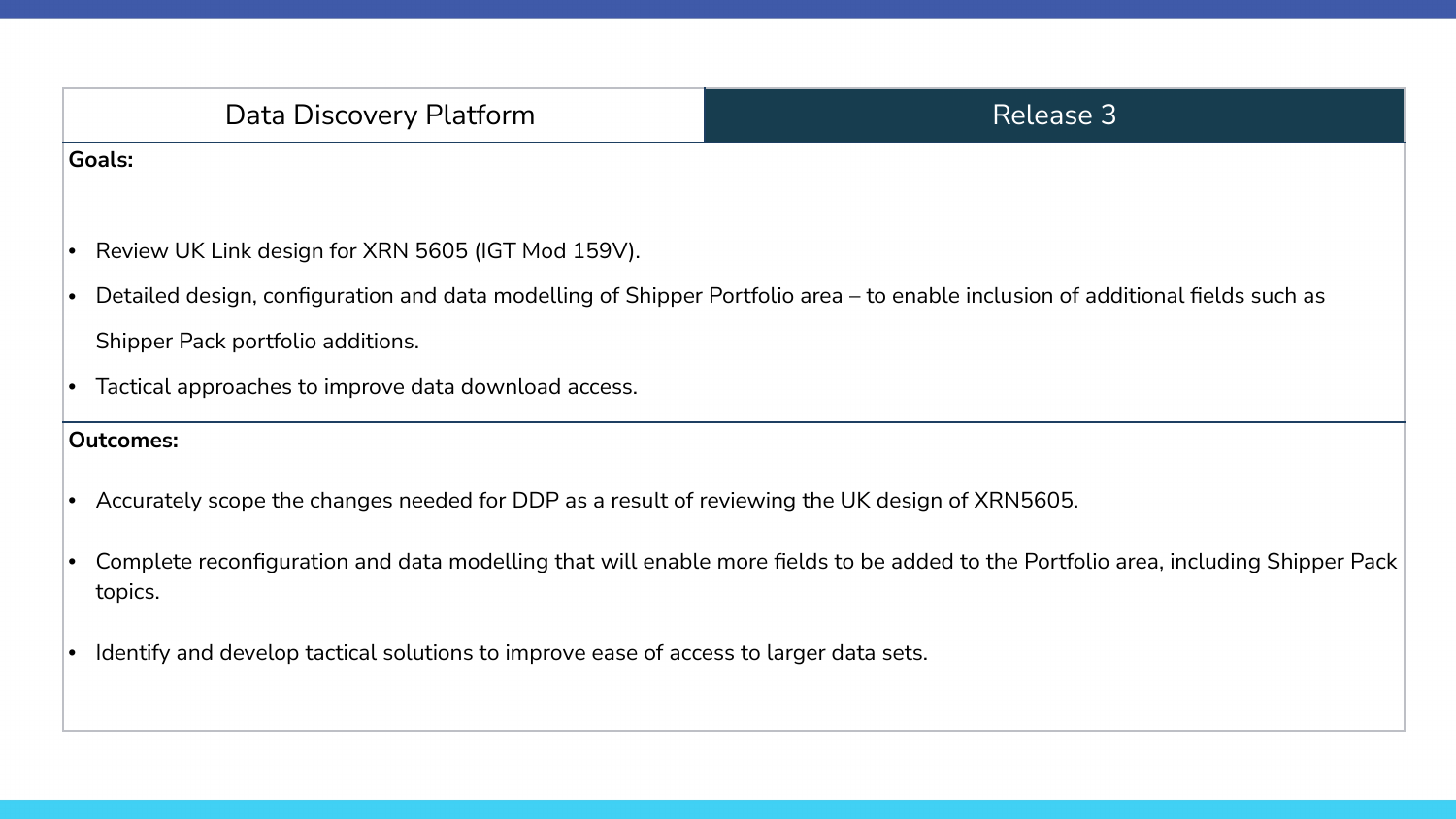

| Data Discovery Platform | Release 3 |
| --- | --- |
| Goals: Review UK Link design for XRN 5605 (IGT Mod 159V). Detailed design, configuration and data modelling of Shipper Portfolio area – to enable inclusion of additional fields such as Shipper Pack portfolio additions. Tactical approaches to improve data download access. |  |
| Outcomes: Accurately scope the changes needed for DDP as a result of reviewing the UK design of XRN5605. Complete reconfiguration and data modelling that will enable more fields to be added to the Portfolio area, including Shipper Pack topics. Identify and develop tactical solutions to improve ease of access to larger data sets. |  |